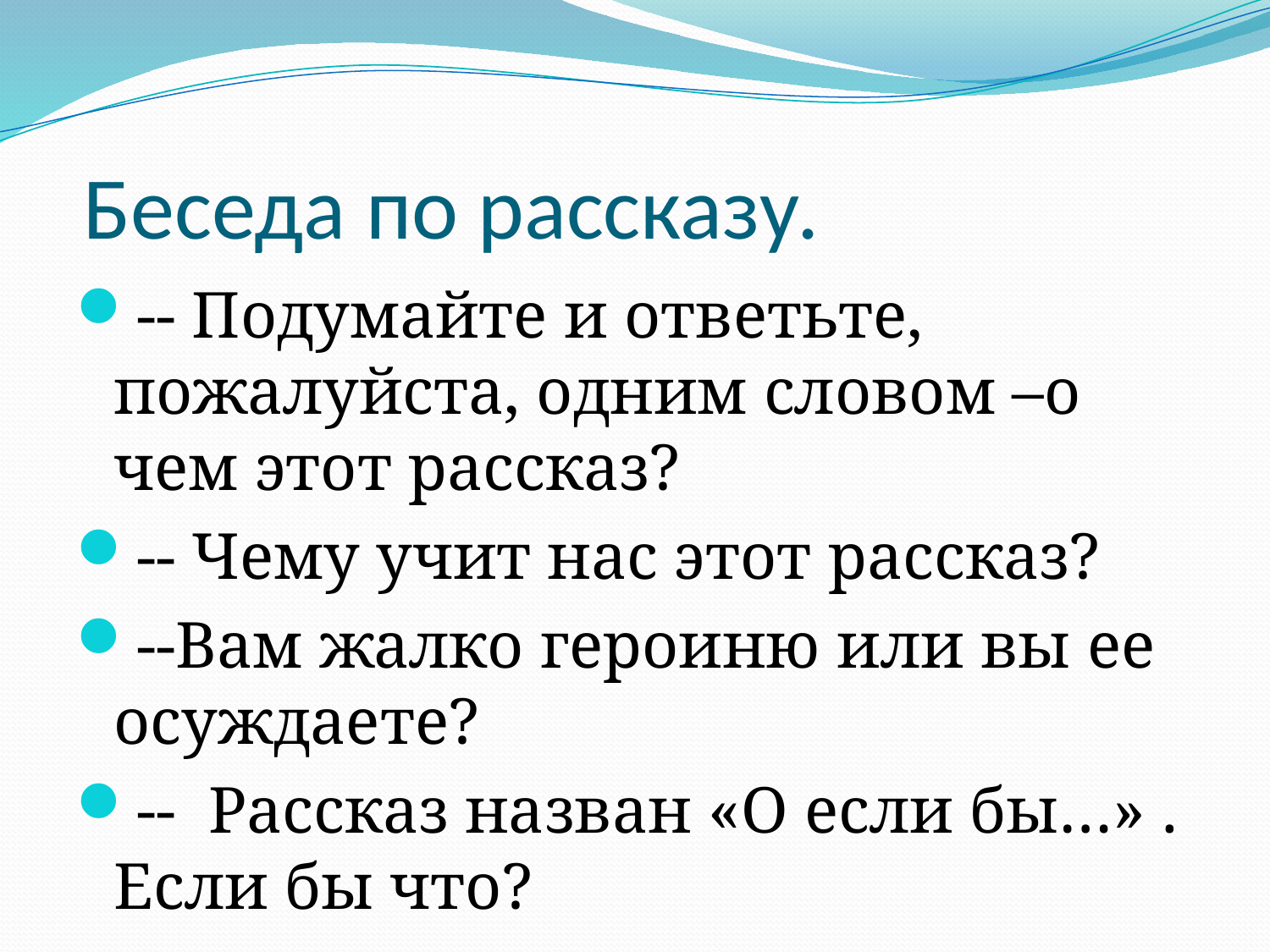

# Беседа по рассказу.
-- Подумайте и ответьте, пожалуйста, одним словом –о чем этот рассказ?
-- Чему учит нас этот рассказ?
--Вам жалко героиню или вы ее осуждаете?
--  Рассказ назван «О если бы…» . Если бы что?